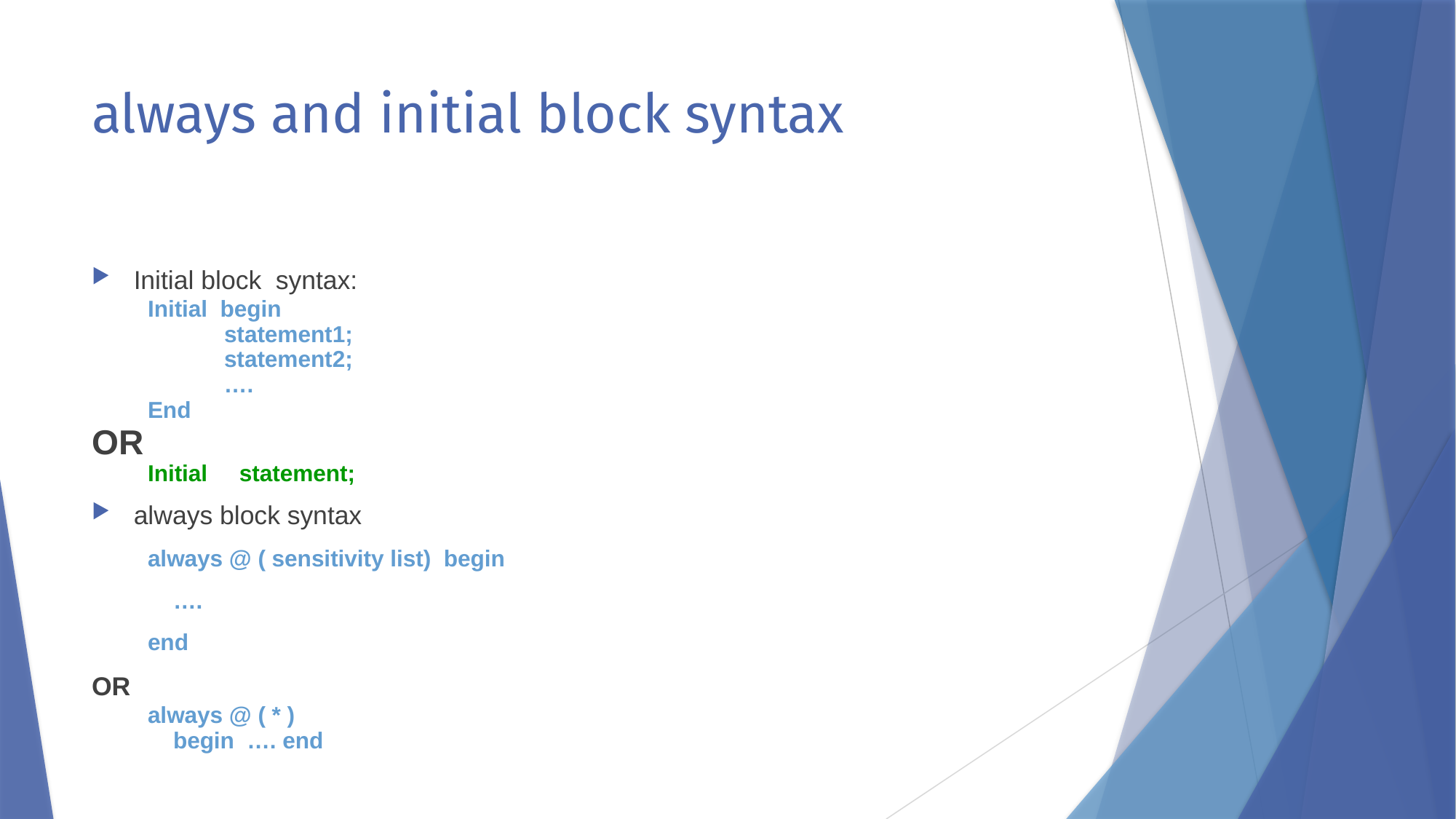

# always and initial block syntax
Initial block  syntax:
Initial  begin
            statement1;
            statement2;
            ….
End
OR
Initial     statement;
always block syntax
always @ ( sensitivity list)  begin
    ….
end
OR
always @ ( * )
    begin  …. end